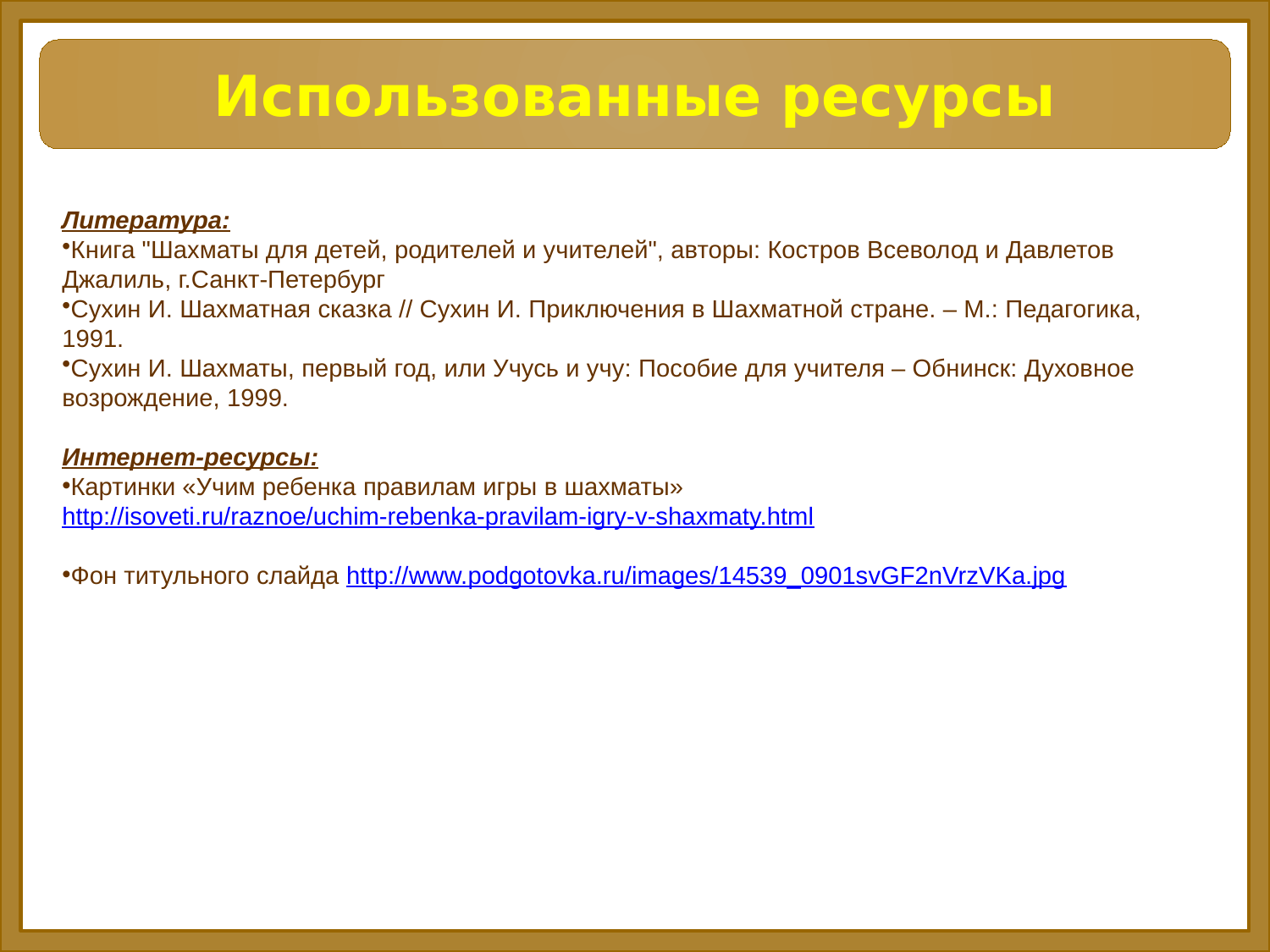

Использованные ресурсы
Литература:
Книга "Шахматы для детей, родителей и учителей", авторы: Костров Всеволод и Давлетов Джалиль, г.Санкт-Петербург
Сухин И. Шахматная сказка // Сухин И. Приключения в Шахматной стране. – М.: Педагогика, 1991.
Сухин И. Шахматы, первый год, или Учусь и учу: Пособие для учителя – Обнинск: Духовное возрождение, 1999.

Интернет-ресурсы:
Картинки «Учим ребенка правилам игры в шахматы»   http://isoveti.ru/raznoe/uchim-rebenka-pravilam-igry-v-shaxmaty.html

Фон титульного слайда http://www.podgotovka.ru/images/14539_0901svGF2nVrzVKa.jpg